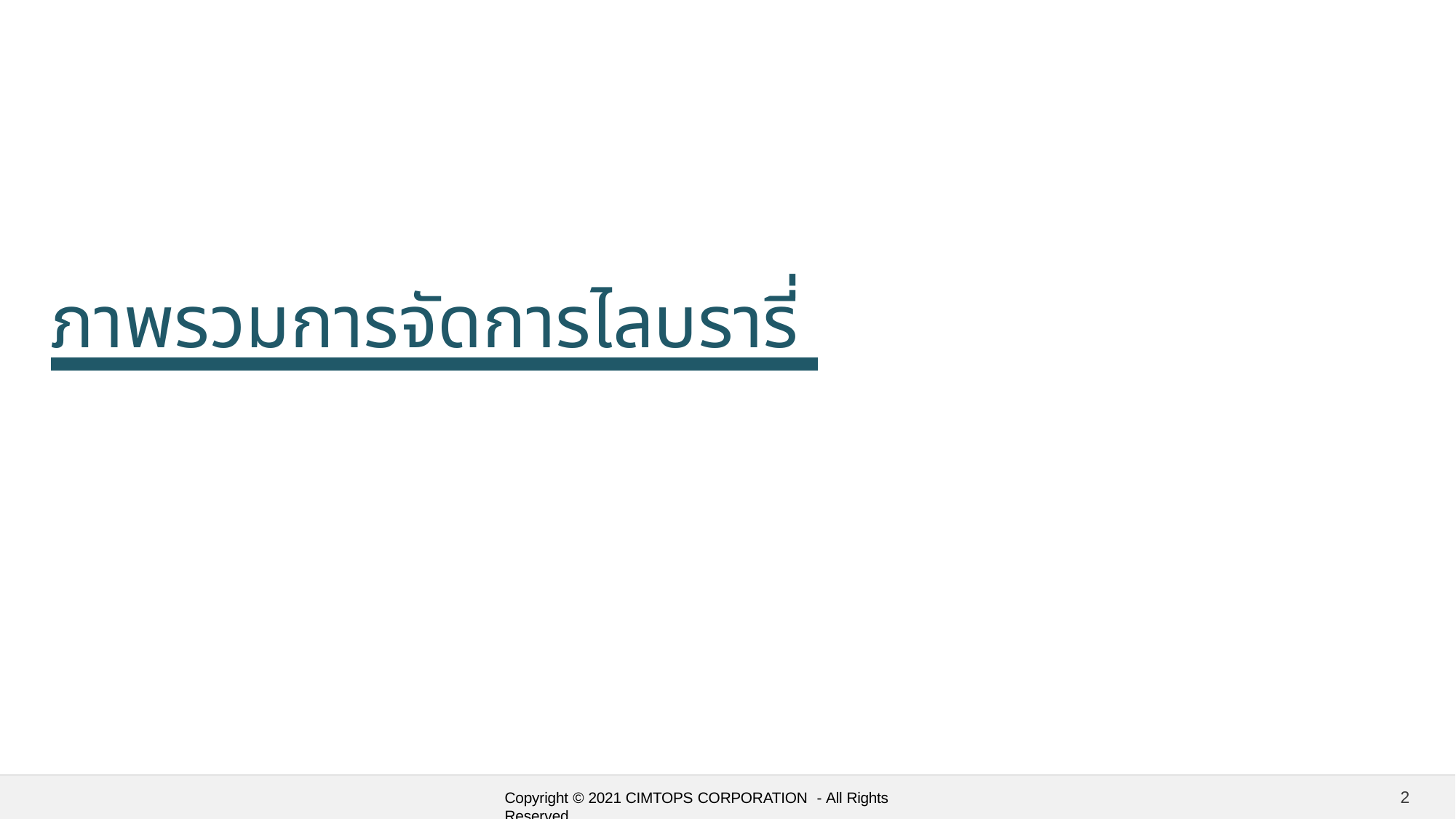

# ภาพรวมการจัดการไลบรารี่
2
Copyright © 2021 CIMTOPS CORPORATION - All Rights Reserved.